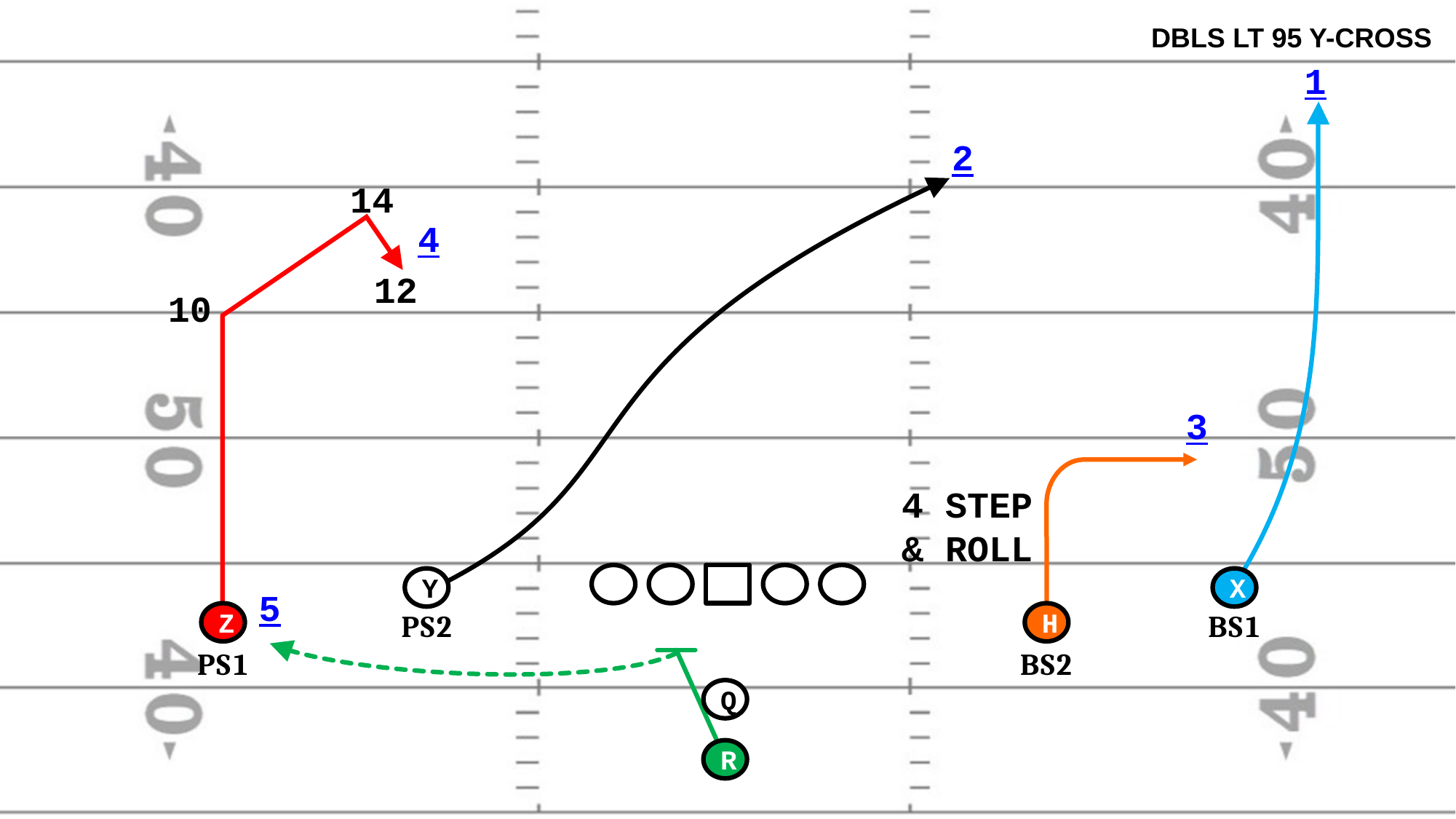

DBLS LT 95 Y-CROSS
1

2
14

4

12
10
3

4 STEP
& ROLL

Y
X
5
Z
PS2
H
BS1
PS1
BS2

Q
R